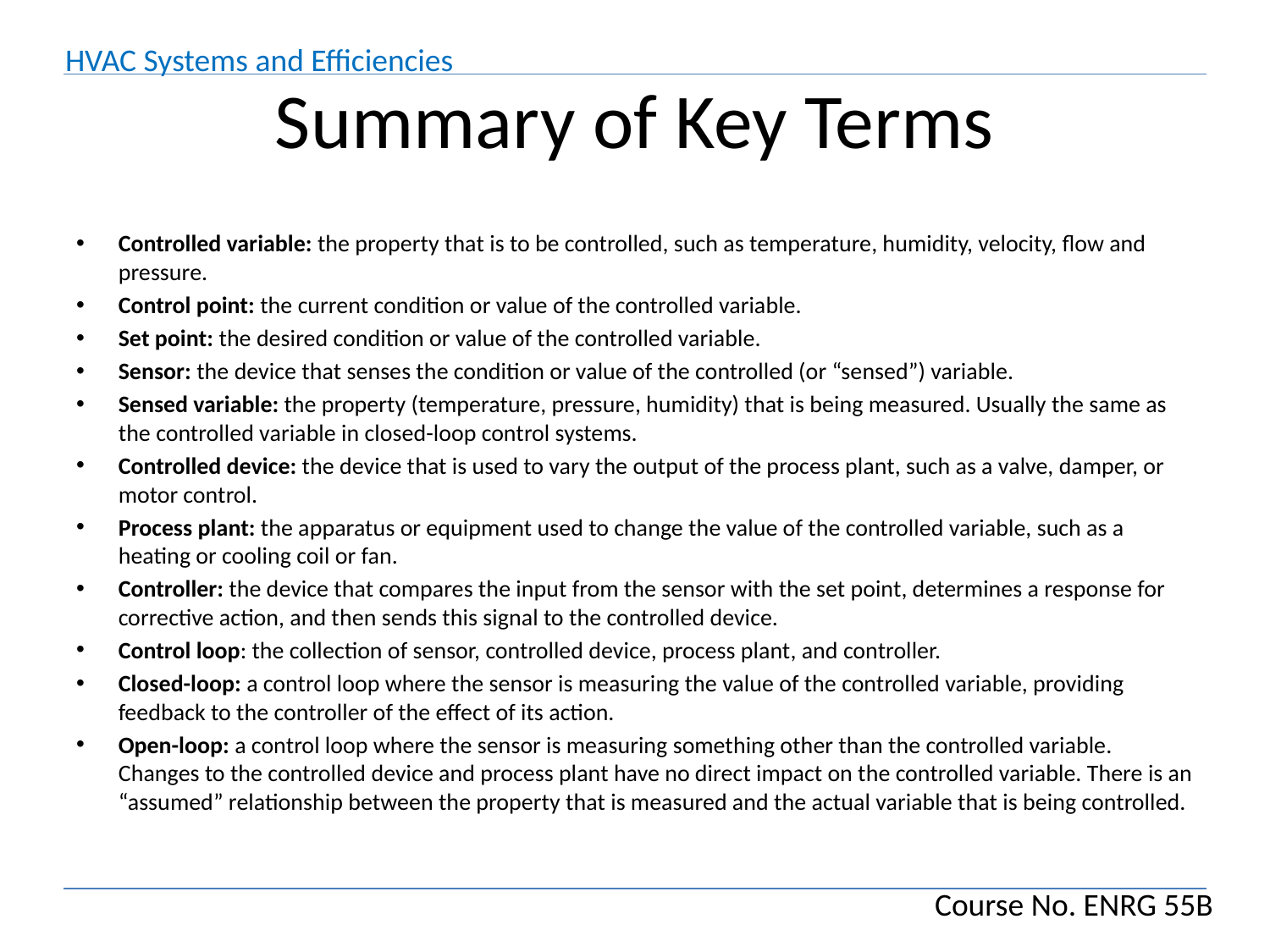

# Summary of Key Terms
Controlled variable: the property that is to be controlled, such as temperature, humidity, velocity, flow and  pressure.
Control point: the current condition or value of the controlled variable.
Set point: the desired condition or value of the controlled variable.
Sensor: the device that senses the condition or value of the controlled (or “sensed”) variable.
Sensed variable: the property (temperature, pressure, humidity) that is being measured. Usually the same as the controlled variable in closed-loop control systems.
Controlled device: the device that is used to vary the output of the process plant, such as a valve, damper, or motor control.
Process plant: the apparatus or equipment used to change the value of the controlled variable, such as a heating or cooling coil or fan.
Controller: the device that compares the input from the sensor with the set point, determines a response for corrective action, and then sends this signal to the controlled device.
Control loop: the collection of sensor, controlled device, process plant, and controller.
Closed-loop: a control loop where the sensor is measuring the value of the controlled variable, providing feedback to the controller of the effect of its action.
Open-loop: a control loop where the sensor is measuring something other than the controlled variable. Changes to the controlled device and process plant have no direct impact on the controlled variable. There is an “assumed” relationship between the property that is measured and the actual variable that is being controlled.